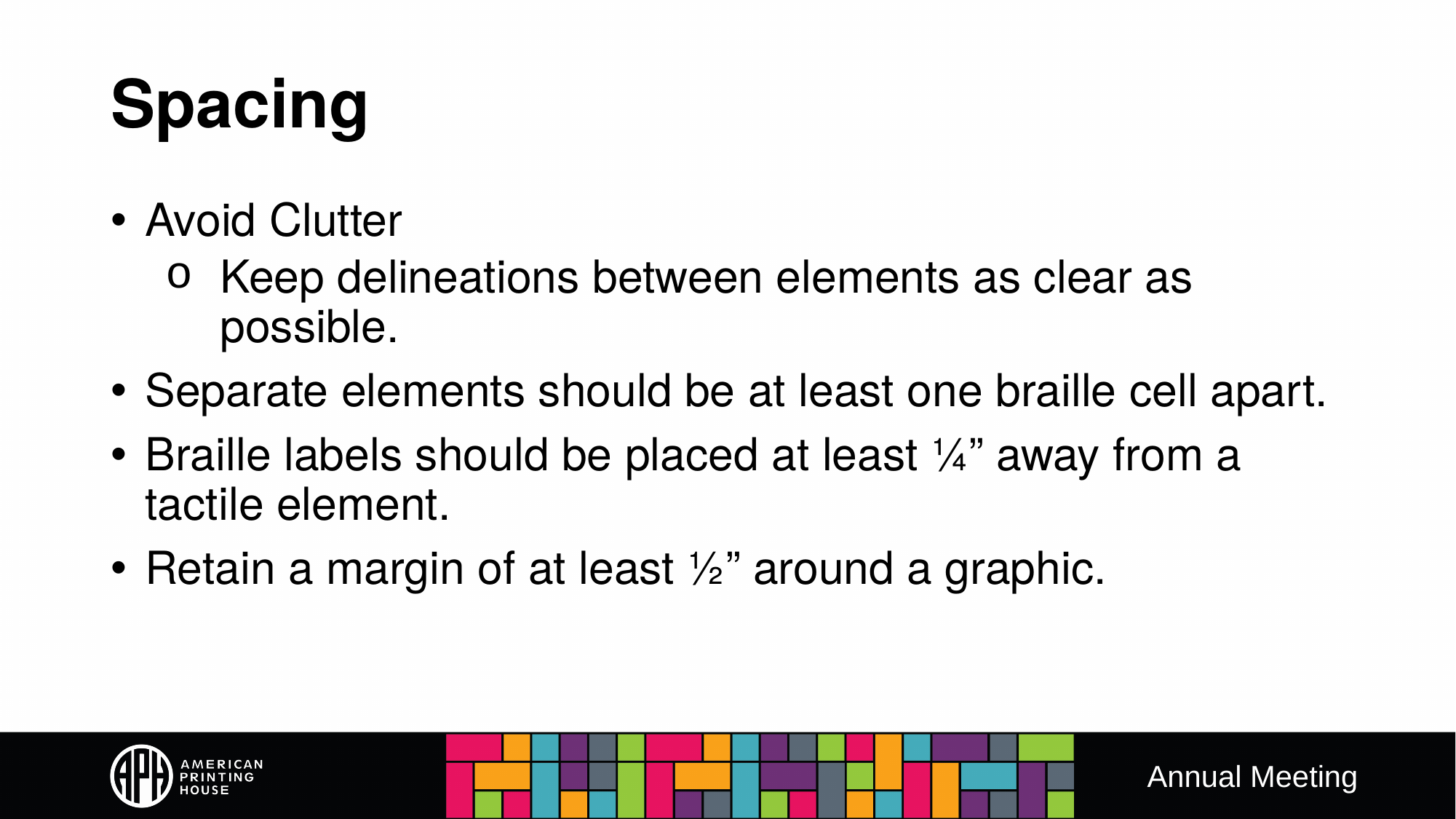

# Spacing
Avoid Clutter
Keep delineations between elements as clear as possible.
Separate elements should be at least one braille cell apart.
Braille labels should be placed at least ¼” away from a tactile element.
Retain a margin of at least ½” around a graphic.